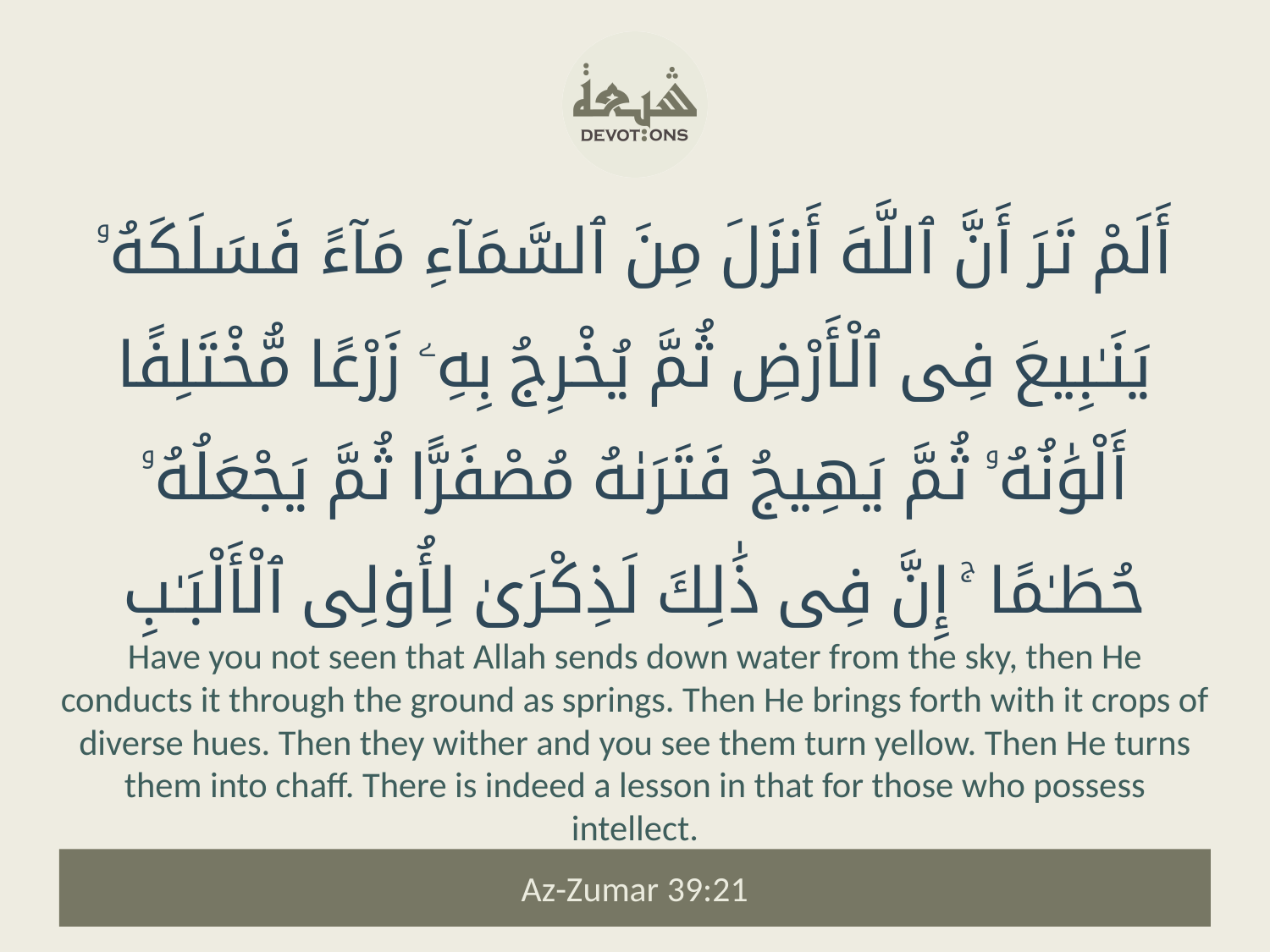

أَلَمْ تَرَ أَنَّ ٱللَّهَ أَنزَلَ مِنَ ٱلسَّمَآءِ مَآءً فَسَلَكَهُۥ يَنَـٰبِيعَ فِى ٱلْأَرْضِ ثُمَّ يُخْرِجُ بِهِۦ زَرْعًا مُّخْتَلِفًا أَلْوَٰنُهُۥ ثُمَّ يَهِيجُ فَتَرَىٰهُ مُصْفَرًّا ثُمَّ يَجْعَلُهُۥ حُطَـٰمًا ۚ إِنَّ فِى ذَٰلِكَ لَذِكْرَىٰ لِأُو۟لِى ٱلْأَلْبَـٰبِ
Have you not seen that Allah sends down water from the sky, then He conducts it through the ground as springs. Then He brings forth with it crops of diverse hues. Then they wither and you see them turn yellow. Then He turns them into chaff. There is indeed a lesson in that for those who possess intellect.
Az-Zumar 39:21